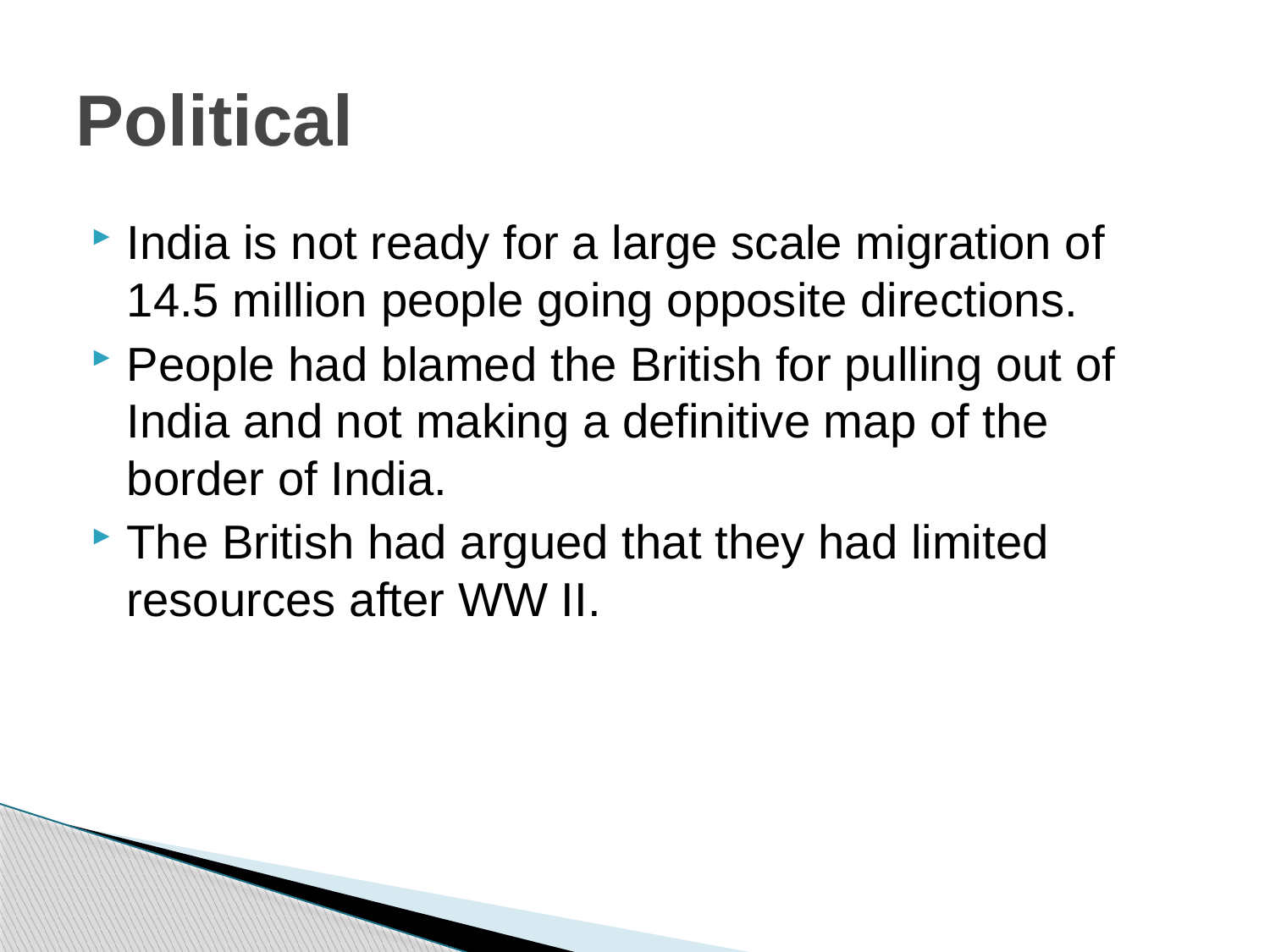

# Political
India is not ready for a large scale migration of 14.5 million people going opposite directions.
People had blamed the British for pulling out of India and not making a definitive map of the border of India.
The British had argued that they had limited resources after WW II.